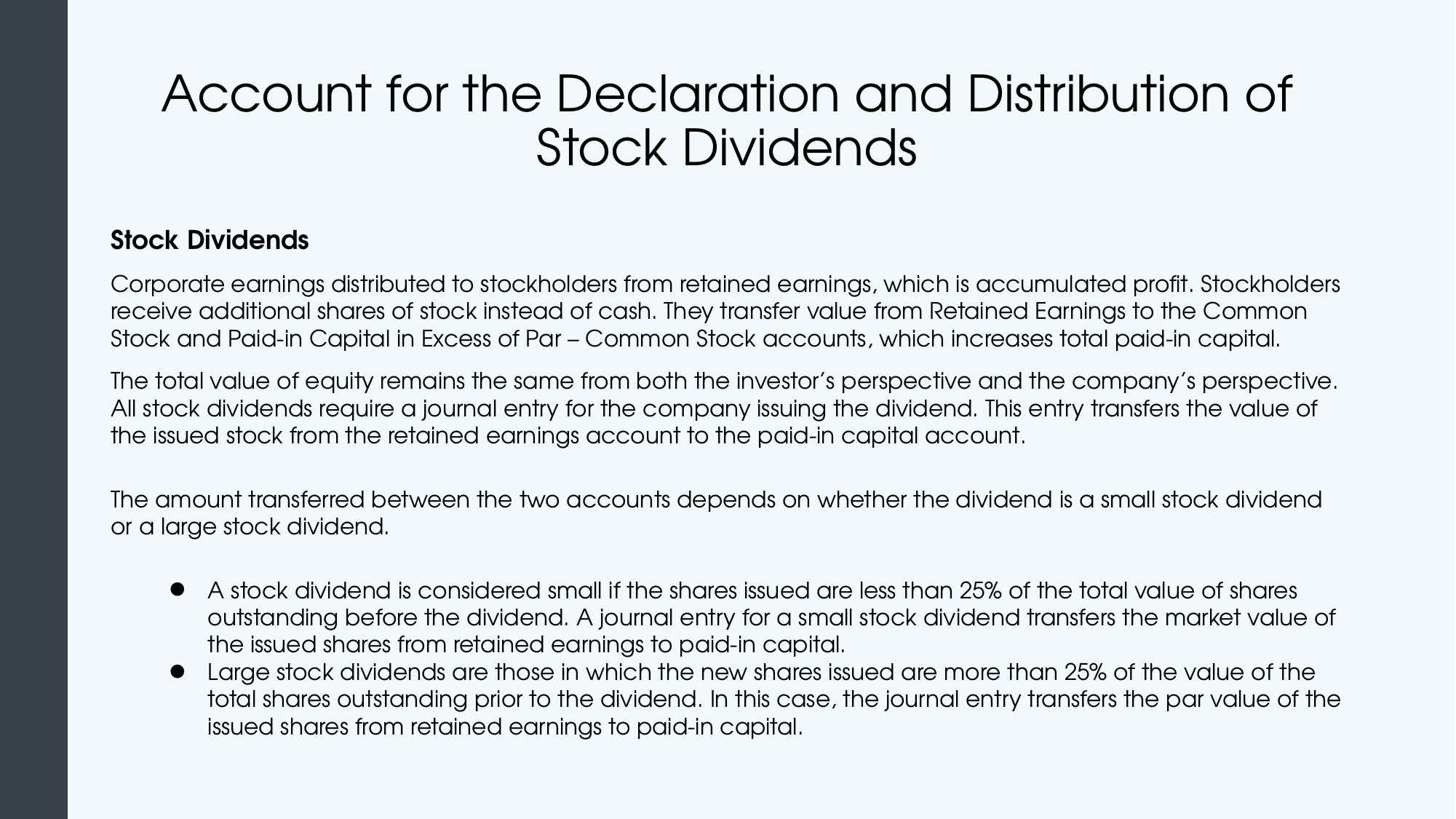

# Account for the Declaration and Distribution of Stock Dividends
Stock Dividends
Corporate earnings distributed to stockholders from retained earnings, which is accumulated profit. Stockholders receive additional shares of stock instead of cash. They transfer value from Retained Earnings to the Common Stock and Paid-in Capital in Excess of Par – Common Stock accounts, which increases total paid-in capital.
The total value of equity remains the same from both the investor’s perspective and the company’s perspective. All stock dividends require a journal entry for the company issuing the dividend. This entry transfers the value of the issued stock from the retained earnings account to the paid-in capital account.
The amount transferred between the two accounts depends on whether the dividend is a small stock dividend or a large stock dividend.
A stock dividend is considered small if the shares issued are less than 25% of the total value of shares outstanding before the dividend. A journal entry for a small stock dividend transfers the market value of the issued shares from retained earnings to paid-in capital.
Large stock dividends are those in which the new shares issued are more than 25% of the value of the total shares outstanding prior to the dividend. In this case, the journal entry transfers the par value of the issued shares from retained earnings to paid-in capital.